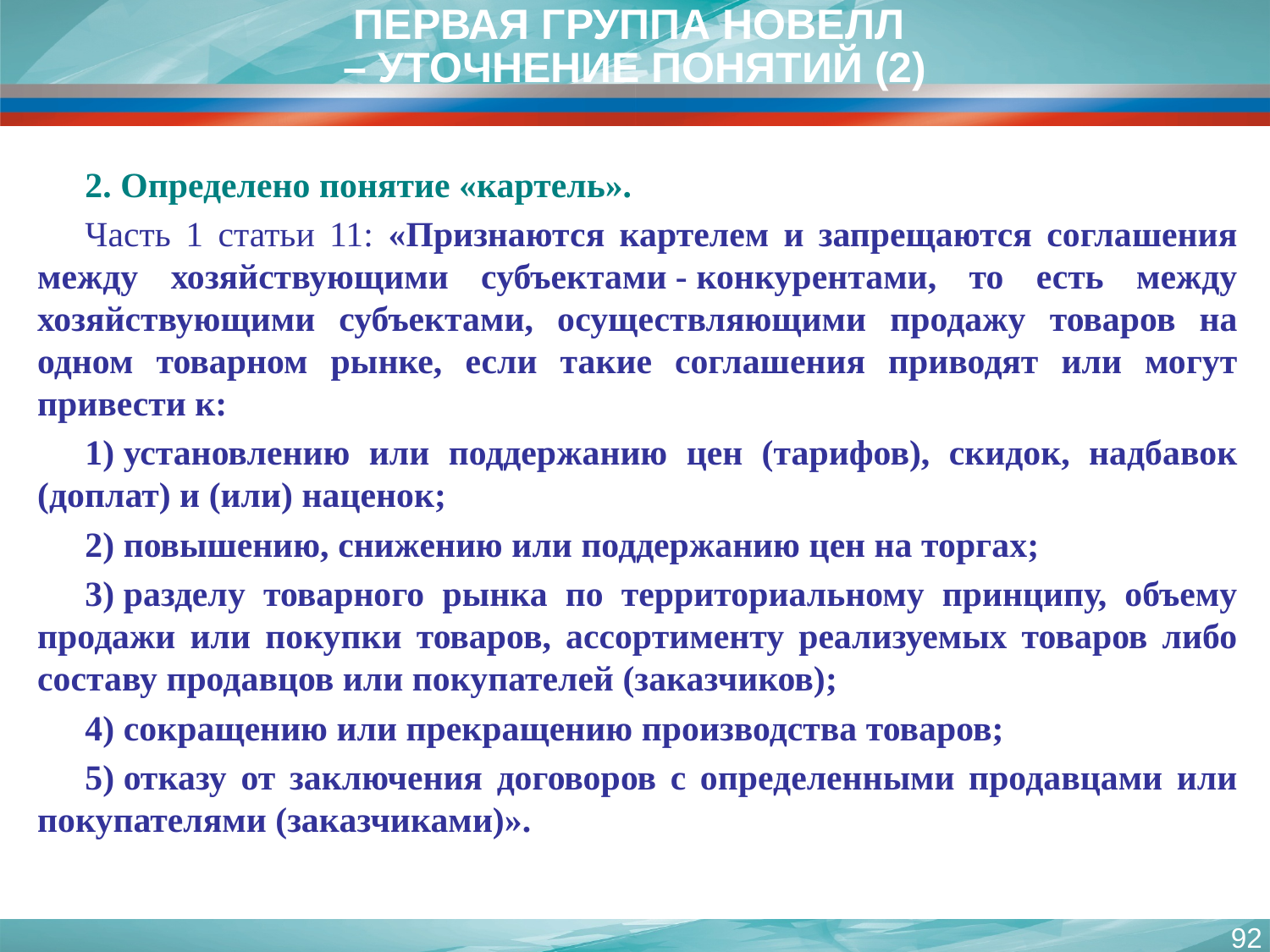

ПЕРВАЯ ГРУППА НОВЕЛЛ
– УТОЧНЕНИЕ ПОНЯТИЙ (2)
2. Определено понятие «картель».
Часть 1 статьи 11: «Признаются картелем и запрещаются соглашения между хозяйствующими субъектами - конкурентами, то есть между хозяйствующими субъектами, осуществляющими продажу товаров на одном товарном рынке, если такие соглашения приводят или могут привести к:
1) установлению или поддержанию цен (тарифов), скидок, надбавок (доплат) и (или) наценок;
2) повышению, снижению или поддержанию цен на торгах;
3) разделу товарного рынка по территориальному принципу, объему продажи или покупки товаров, ассортименту реализуемых товаров либо составу продавцов или покупателей (заказчиков);
4) сокращению или прекращению производства товаров;
5) отказу от заключения договоров с определенными продавцами или покупателями (заказчиками)».
92